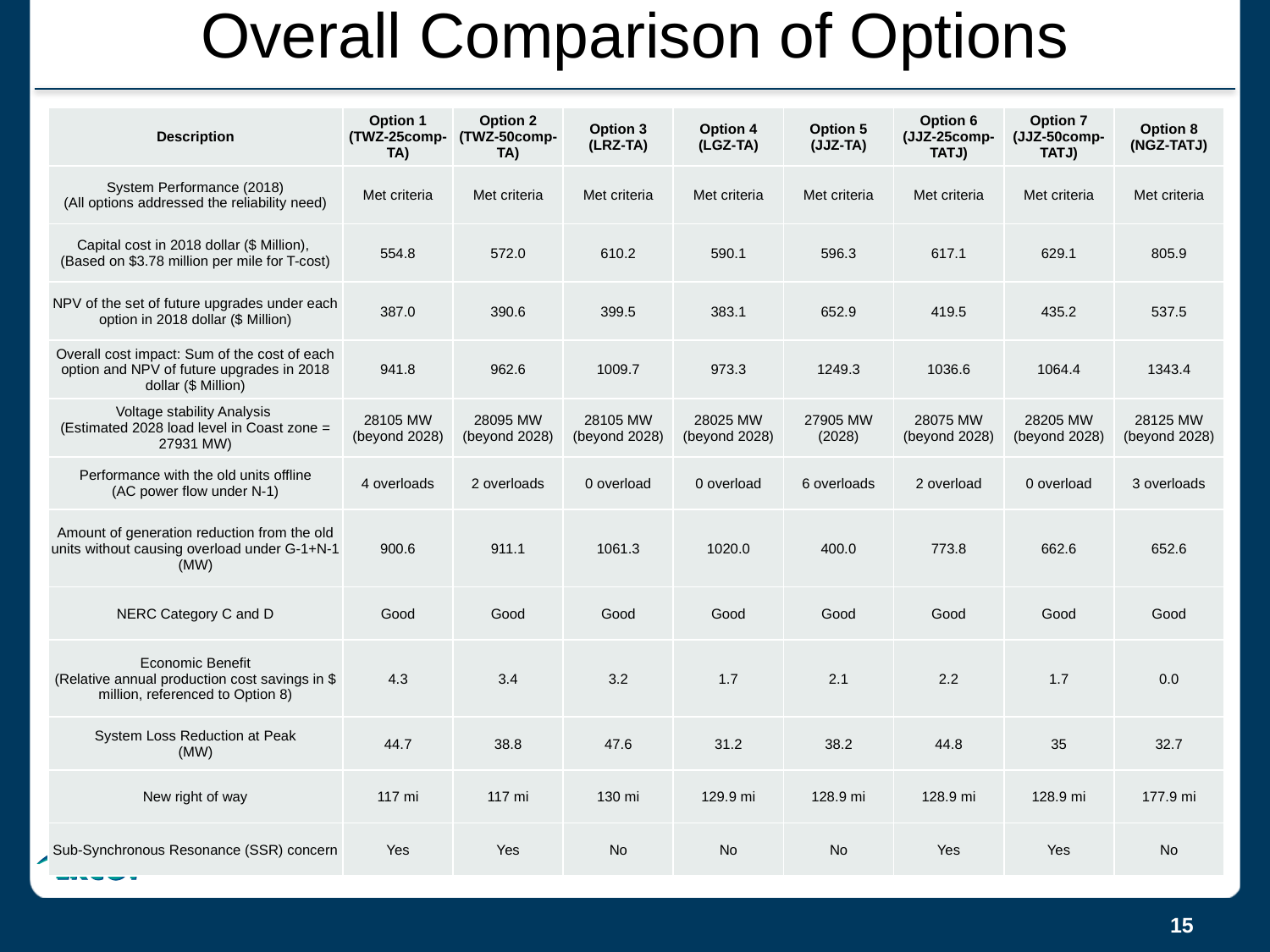

# Overall Comparison of Options
| Description | Option 1 (TWZ-25comp-TA) | Option 2 (TWZ-50comp-TA) | Option 3 (LRZ-TA) | Option 4 (LGZ-TA) | Option 5 (JJZ-TA) | Option 6 (JJZ-25comp-TATJ) | Option 7 (JJZ-50comp-TATJ) | Option 8 (NGZ-TATJ) |
| --- | --- | --- | --- | --- | --- | --- | --- | --- |
| System Performance (2018) (All options addressed the reliability need) | Met criteria | Met criteria | Met criteria | Met criteria | Met criteria | Met criteria | Met criteria | Met criteria |
| Capital cost in 2018 dollar ($ Million), (Based on $3.78 million per mile for T-cost) | 554.8 | 572.0 | 610.2 | 590.1 | 596.3 | 617.1 | 629.1 | 805.9 |
| NPV of the set of future upgrades under each option in 2018 dollar ($ Million) | 387.0 | 390.6 | 399.5 | 383.1 | 652.9 | 419.5 | 435.2 | 537.5 |
| Overall cost impact: Sum of the cost of each option and NPV of future upgrades in 2018 dollar ($ Million) | 941.8 | 962.6 | 1009.7 | 973.3 | 1249.3 | 1036.6 | 1064.4 | 1343.4 |
| Voltage stability Analysis (Estimated 2028 load level in Coast zone = 27931 MW) | 28105 MW (beyond 2028) | 28095 MW (beyond 2028) | 28105 MW (beyond 2028) | 28025 MW (beyond 2028) | 27905 MW (2028) | 28075 MW (beyond 2028) | 28205 MW (beyond 2028) | 28125 MW (beyond 2028) |
| Performance with the old units offline (AC power flow under N-1) | 4 overloads | 2 overloads | 0 overload | 0 overload | 6 overloads | 2 overload | 0 overload | 3 overloads |
| Amount of generation reduction from the old units without causing overload under G-1+N-1 (MW) | 900.6 | 911.1 | 1061.3 | 1020.0 | 400.0 | 773.8 | 662.6 | 652.6 |
| NERC Category C and D | Good | Good | Good | Good | Good | Good | Good | Good |
| Economic Benefit (Relative annual production cost savings in $ million, referenced to Option 8) | 4.3 | 3.4 | 3.2 | 1.7 | 2.1 | 2.2 | 1.7 | 0.0 |
| System Loss Reduction at Peak (MW) | 44.7 | 38.8 | 47.6 | 31.2 | 38.2 | 44.8 | 35 | 32.7 |
| New right of way | 117 mi | 117 mi | 130 mi | 129.9 mi | 128.9 mi | 128.9 mi | 128.9 mi | 177.9 mi |
| Sub-Synchronous Resonance (SSR) concern | Yes | Yes | No | No | No | Yes | Yes | No |
15